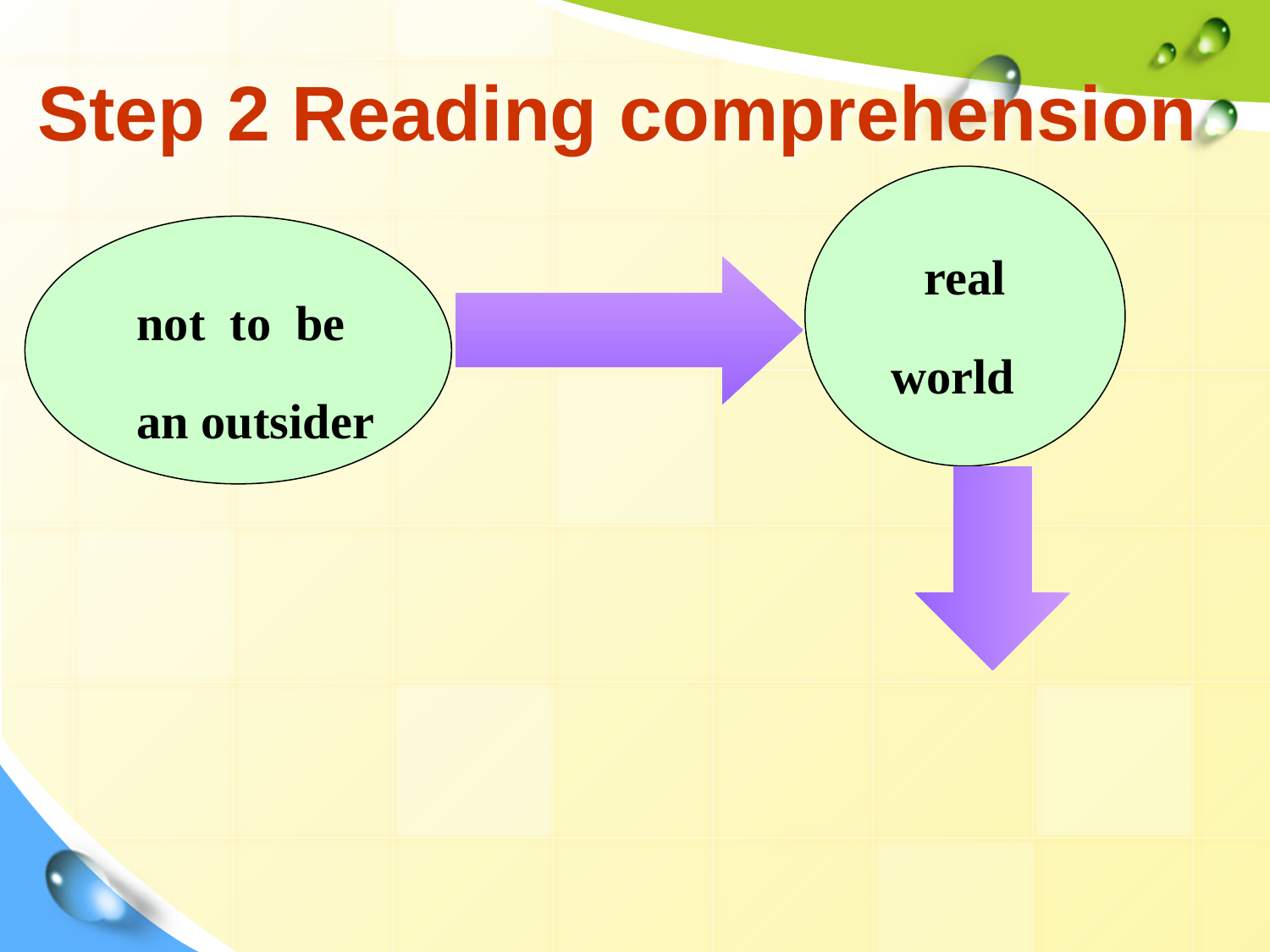

# Step 2 Reading comprehension
real
world

   not  to  be
   an outsider